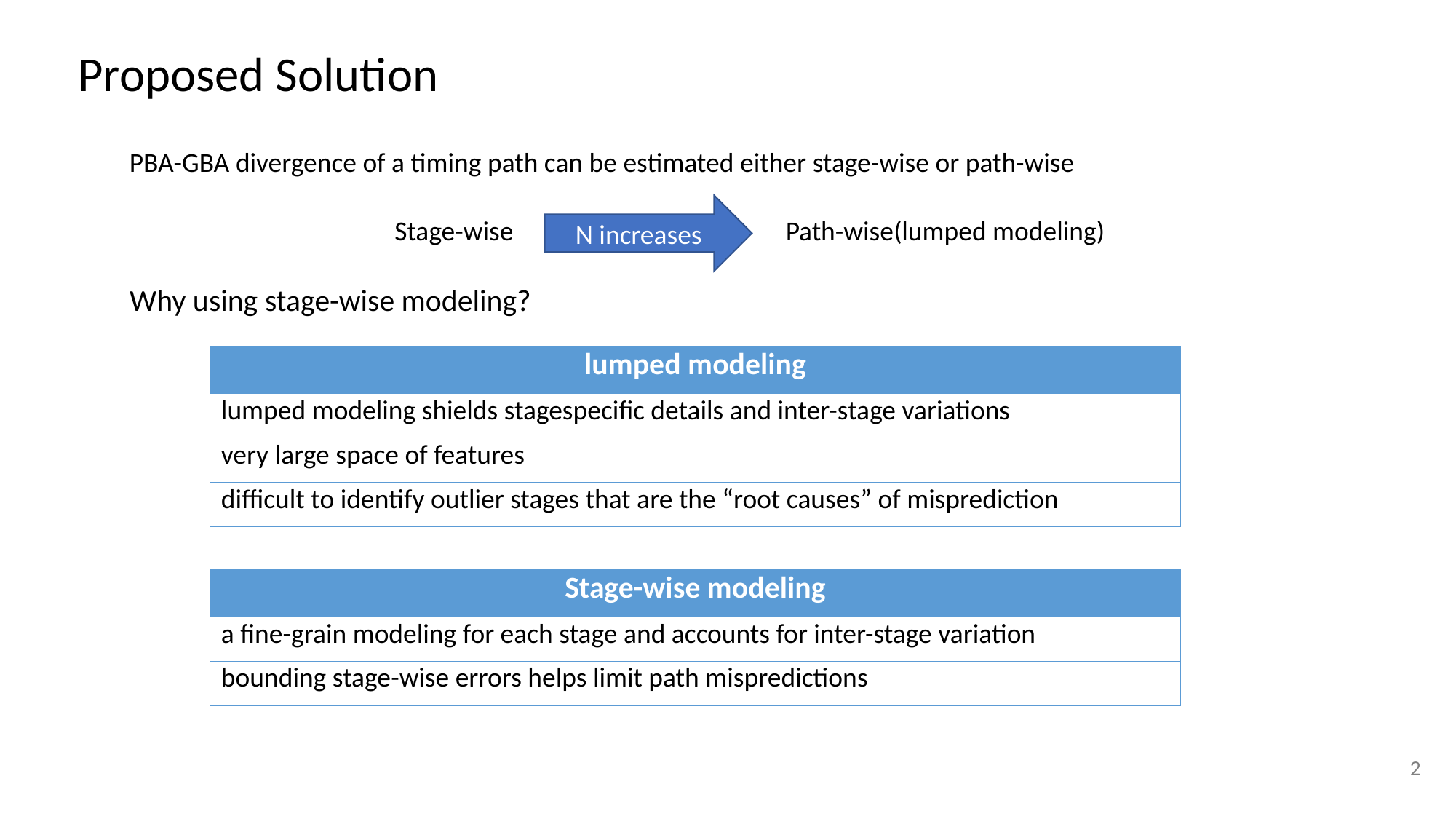

Proposed Solution
PBA-GBA divergence of a timing path can be estimated either stage-wise or path-wise
N increases
Stage-wise
Path-wise(lumped modeling)
Why using stage-wise modeling?
| lumped modeling |
| --- |
| lumped modeling shields stagespecific details and inter-stage variations |
| very large space of features |
| difficult to identify outlier stages that are the “root causes” of misprediction |
| Stage-wise modeling |
| --- |
| a fine-grain modeling for each stage and accounts for inter-stage variation |
| bounding stage-wise errors helps limit path mispredictions |
2